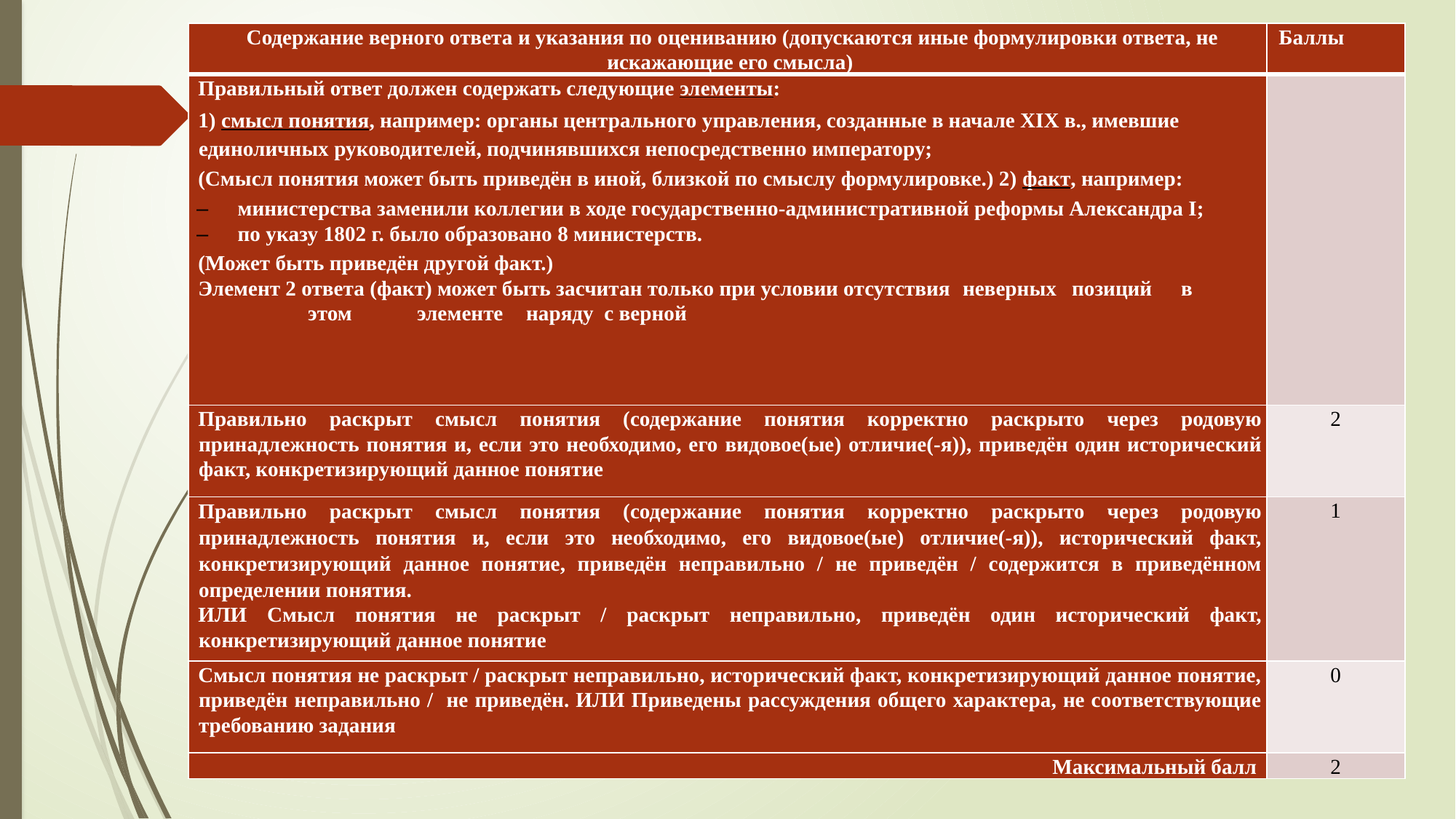

| Содержание верного ответа и указания по оцениванию (допускаются иные формулировки ответа, не искажающие его смысла) | Баллы |
| --- | --- |
| Правильный ответ должен содержать следующие элементы: 1) смысл понятия, например: органы центрального управления, созданные в начале XIX в., имевшие единоличных руководителей, подчинявшихся непосредственно императору; (Смысл понятия может быть приведён в иной, близкой по смыслу формулировке.) 2) факт, например: министерства заменили коллегии в ходе государственно-административной реформы Александра I; по указу 1802 г. было образовано 8 министерств. (Может быть приведён другой факт.) Элемент 2 ответа (факт) может быть засчитан только при условии отсутствия неверных позиций в этом элементе наряду с верной |  |
| Правильно раскрыт смысл понятия (содержание понятия корректно раскрыто через родовую принадлежность понятия и, если это необходимо, его видовое(ые) отличие(-я)), приведён один исторический факт, конкретизирующий данное понятие | 2 |
| Правильно раскрыт смысл понятия (содержание понятия корректно раскрыто через родовую принадлежность понятия и, если это необходимо, его видовое(ые) отличие(-я)), исторический факт, конкретизирующий данное понятие, приведён неправильно / не приведён / содержится в приведённом определении понятия. ИЛИ Смысл понятия не раскрыт / раскрыт неправильно, приведён один исторический факт, конкретизирующий данное понятие | 1 |
| Смысл понятия не раскрыт / раскрыт неправильно, исторический факт, конкретизирующий данное понятие, приведён неправильно / не приведён. ИЛИ Приведены рассуждения общего характера, не соответствующие требованию задания | 0 |
| Максимальный балл | 2 |